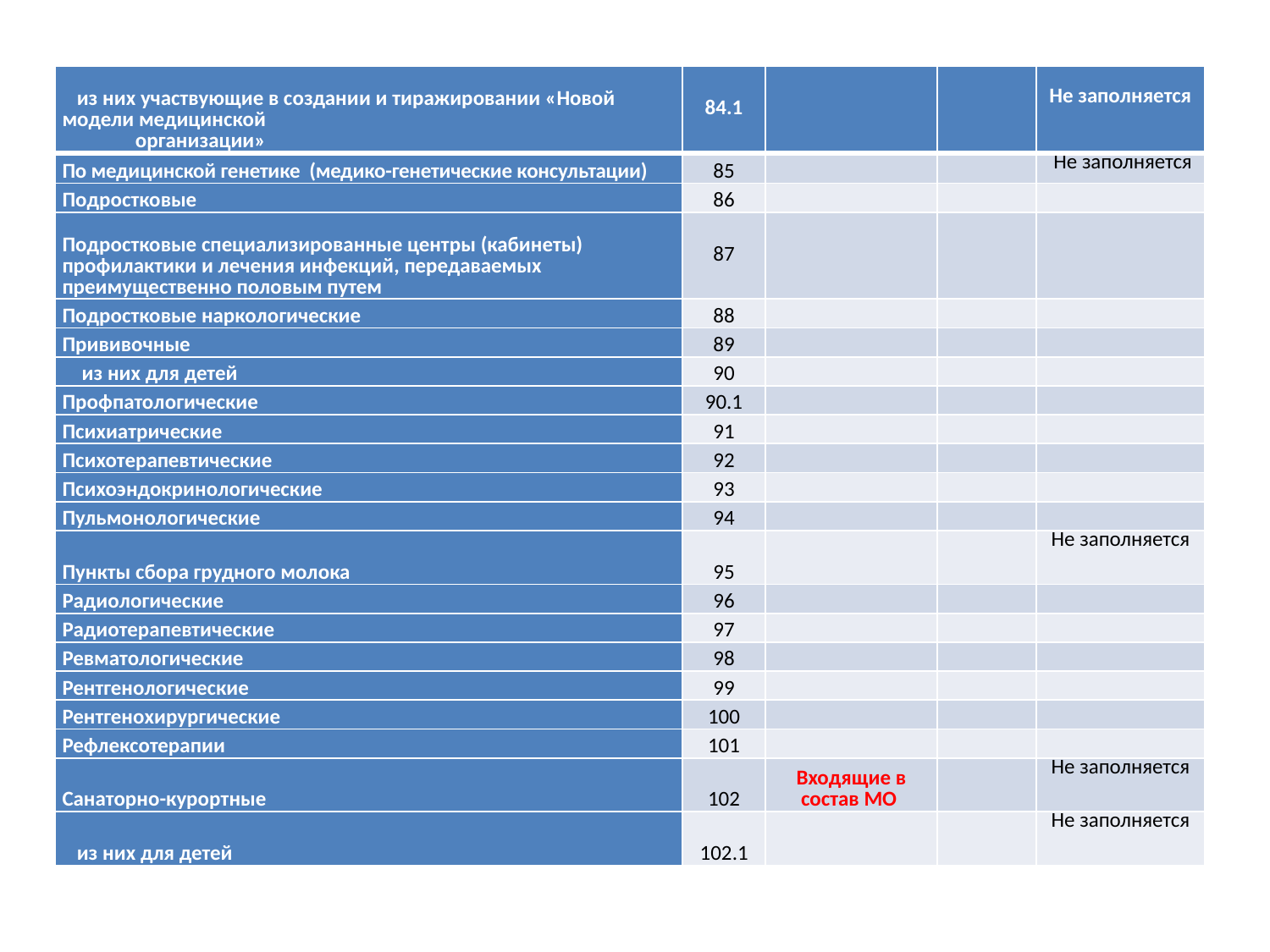

| из них участвующие в создании и тиражировании «Новой модели медицинской организации» | 84.1 |  |  | Не заполняется |
| --- | --- | --- | --- | --- |
| По медицинской генетике (медико-генетические консультации) | 85 |  |  | Не заполняется |
| Подростковые | 86 |  |  |  |
| Подростковые специализированные центры (кабинеты) профилактики и лечения инфекций, передаваемых преимущественно половым путем | 87 |  |  |  |
| Подростковые наркологические | 88 |  |  |  |
| Прививочные | 89 |  |  |  |
| из них для детей | 90 |  |  |  |
| Профпатологические | 90.1 |  |  |  |
| Психиатрические | 91 |  |  |  |
| Психотерапевтические | 92 |  |  |  |
| Психоэндокринологические | 93 |  |  |  |
| Пульмонологические | 94 |  |  |  |
| Пункты сбора грудного молока | 95 |  |  | Не заполняется |
| Радиологические | 96 |  |  |  |
| Радиотерапевтические | 97 |  |  |  |
| Ревматологические | 98 |  |  |  |
| Рентгенологические | 99 |  |  |  |
| Рентгенохирургические | 100 |  |  |  |
| Рефлексотерапии | 101 |  |  |  |
| Санаторно-курортные | 102 | Входящие в состав МО |  | Не заполняется |
| из них для детей | 102.1 |  |  | Не заполняется |